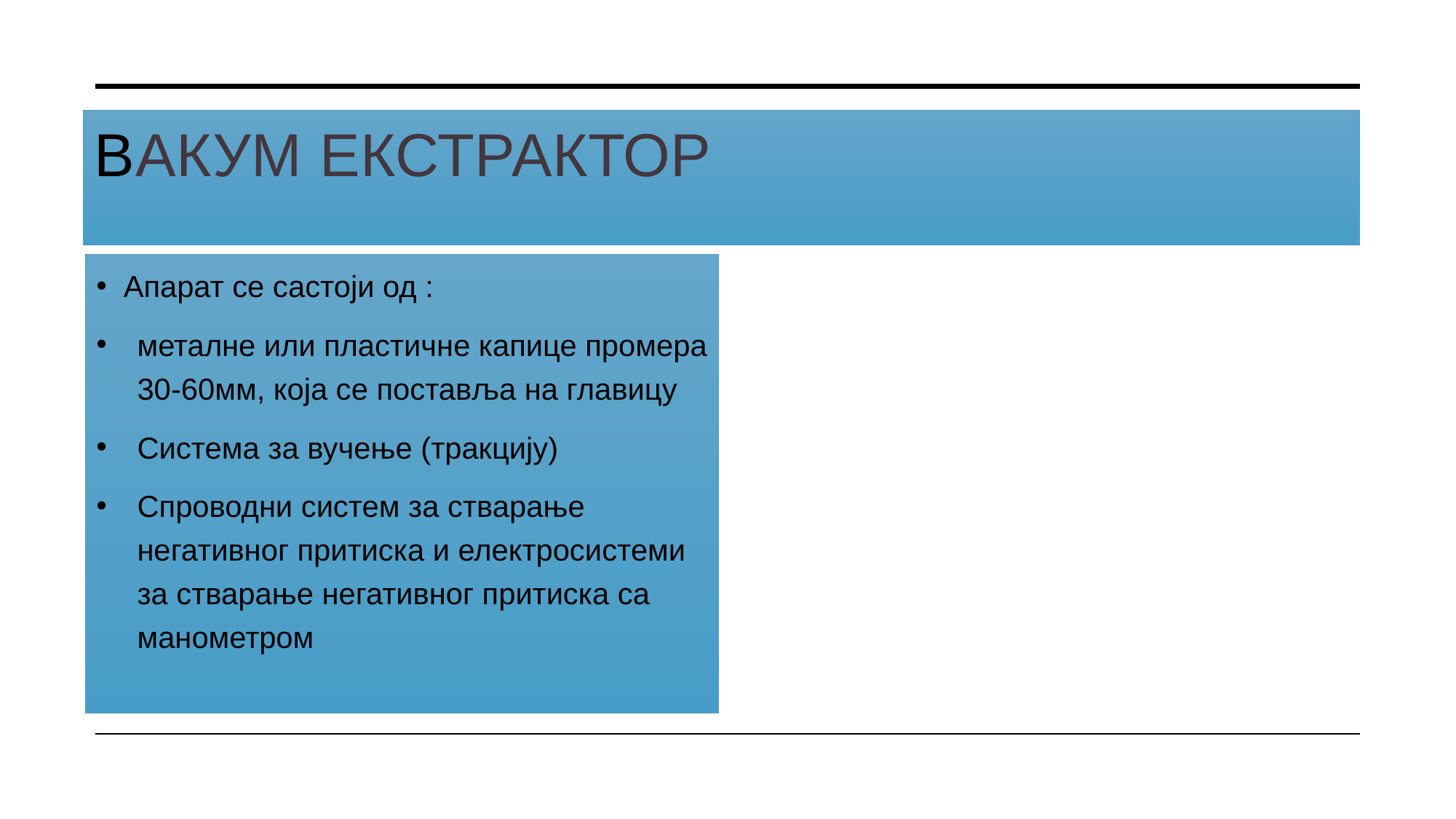

# Вакум екстрактор
Апарат се састоји од :
металне или пластичне капице промера 30-60мм, која се поставља на главицу
Система за вучење (тракцију)
Спроводни систем за стварање негативног притиска и електросистеми за стварање негативног притиска са манометром